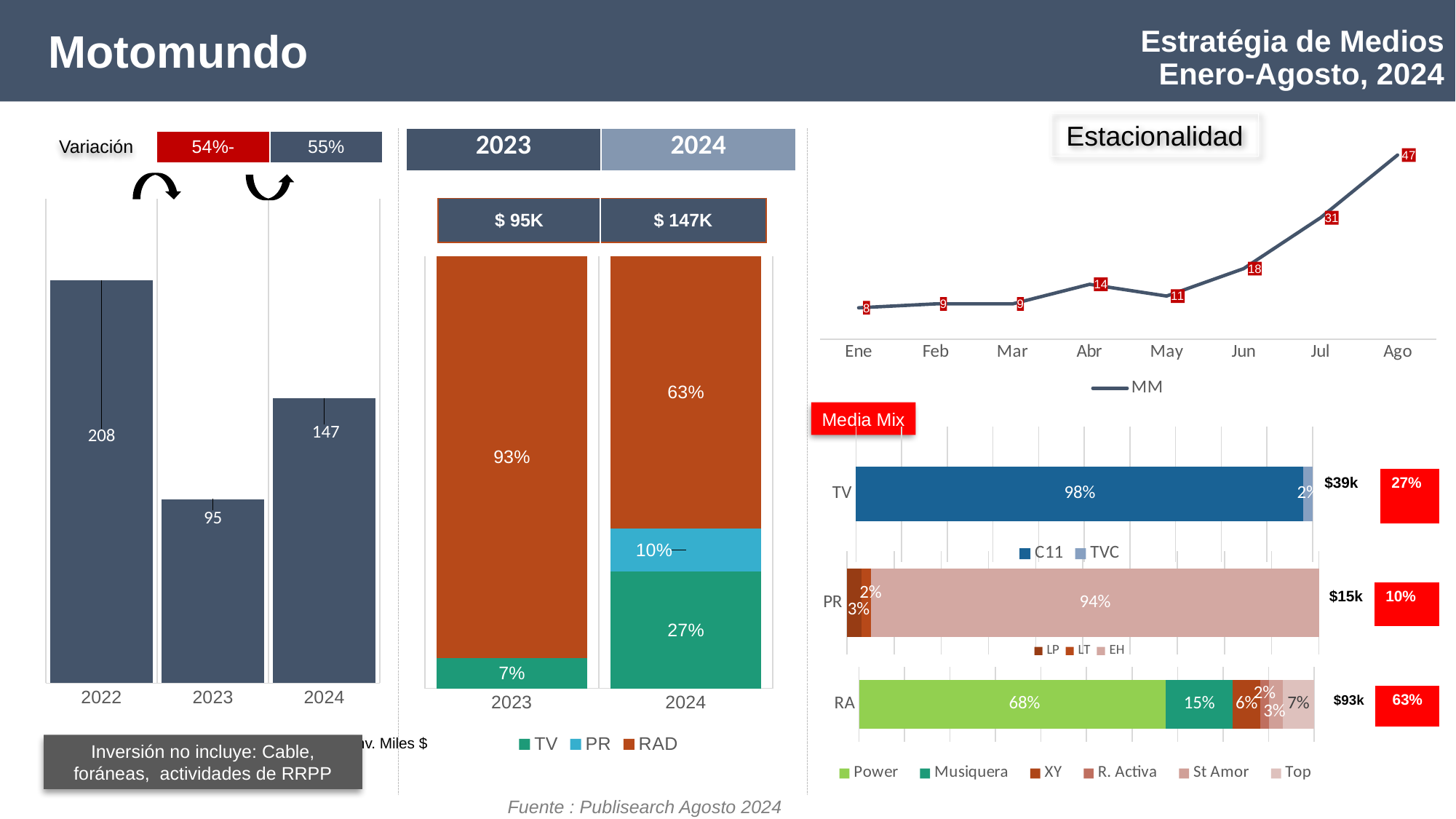

Estratégia de Medios
Enero-Agosto, 2024
   Motomundo
Estacionalidad
| 2023 | 2024 |
| --- | --- |
Variación
| 54%- | 55% |
| --- | --- |

### Chart

| Category | MM |
|---|---|
| Ene | 8.0 |
| Feb | 9.0 |
| Mar | 9.0 |
| Abr | 14.0 |
| May | 11.0 |
| Jun | 18.0 |
| Jul | 31.0 |
| Ago | 47.0 |

### Chart

| Category | Series 1 |
|---|---|
| 2022 | 208.0 |
| 2023 | 95.0 |
| 2024 | 147.0 |
| $ 95K | $ 147K |
| --- | --- |

### Chart

| Category | TV | PR | RAD |
|---|---|---|---|
| 2023 | 0.07 | None | 0.93 |
| 2024 | 0.27 | 0.1 | 0.63 |
Media Mix

### Chart

| Category | C11 | TVC |
|---|---|---|
| TV | 0.98 | 0.02 |
| $39k | 27% |
| --- | --- |

### Chart

| Category | LP | LT | EH |
|---|---|---|---|
| PR | 0.03 | 0.02 | 0.94 |
| $15k | 10% |
| --- | --- |

### Chart

| Category | Power | Musiquera | XY | R. Activa | St Amor | Top |
|---|---|---|---|---|---|---|
| RA | 0.68 | 0.15 | 0.06 | 0.02 | 0.03 | 0.07 |
| $93k | 63% |
| --- | --- |
Inv. Miles $
Inversión no incluye: Cable, foráneas,  actividades de RRPP
Fuente : Publisearch Agosto 2024